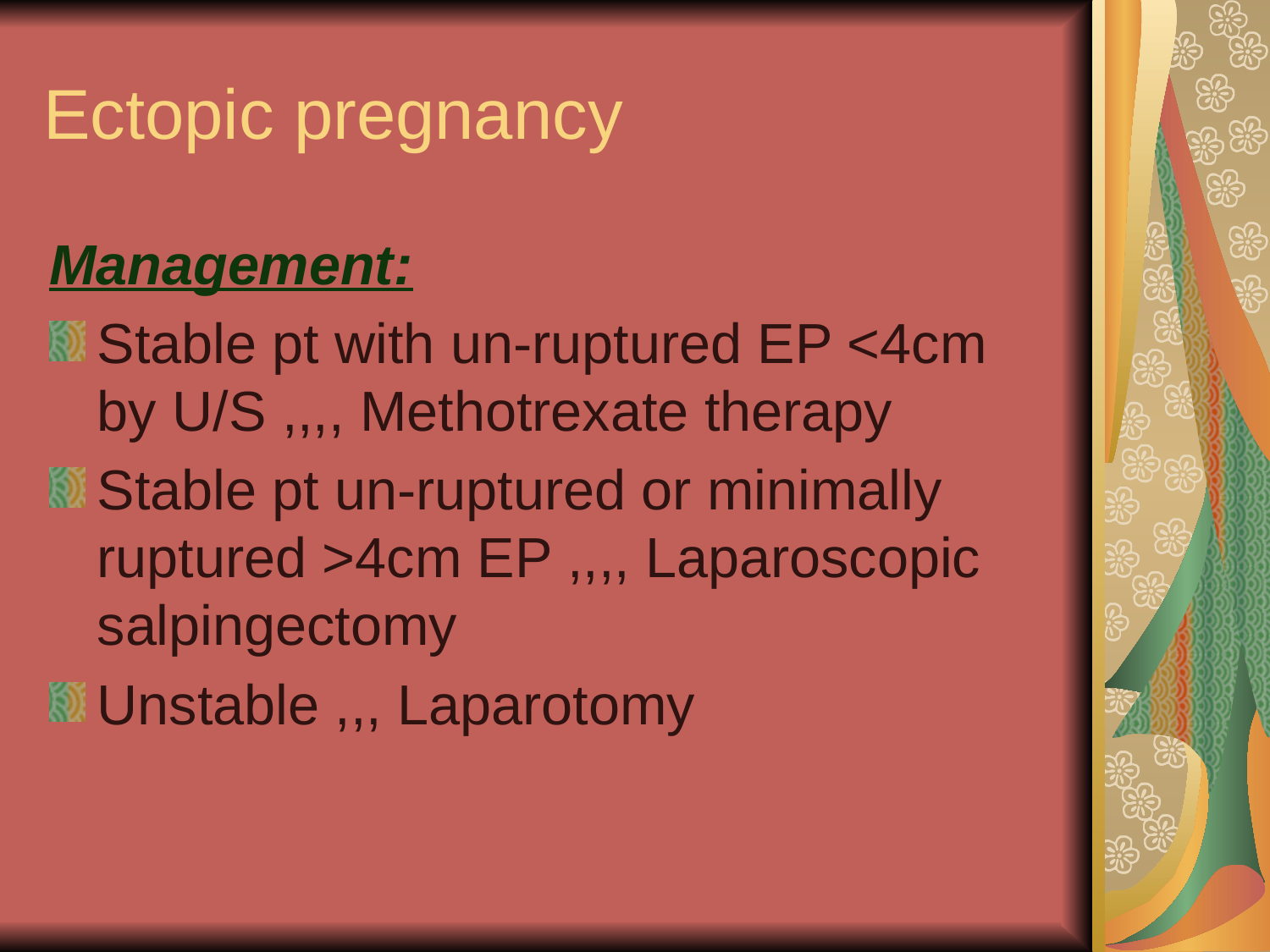

# Ectopic pregnancy
Management:
Stable pt with un-ruptured EP <4cm by U/S ,,,, Methotrexate therapy
Stable pt un-ruptured or minimally ruptured >4cm EP ,,,, Laparoscopic salpingectomy
Unstable ,,, Laparotomy